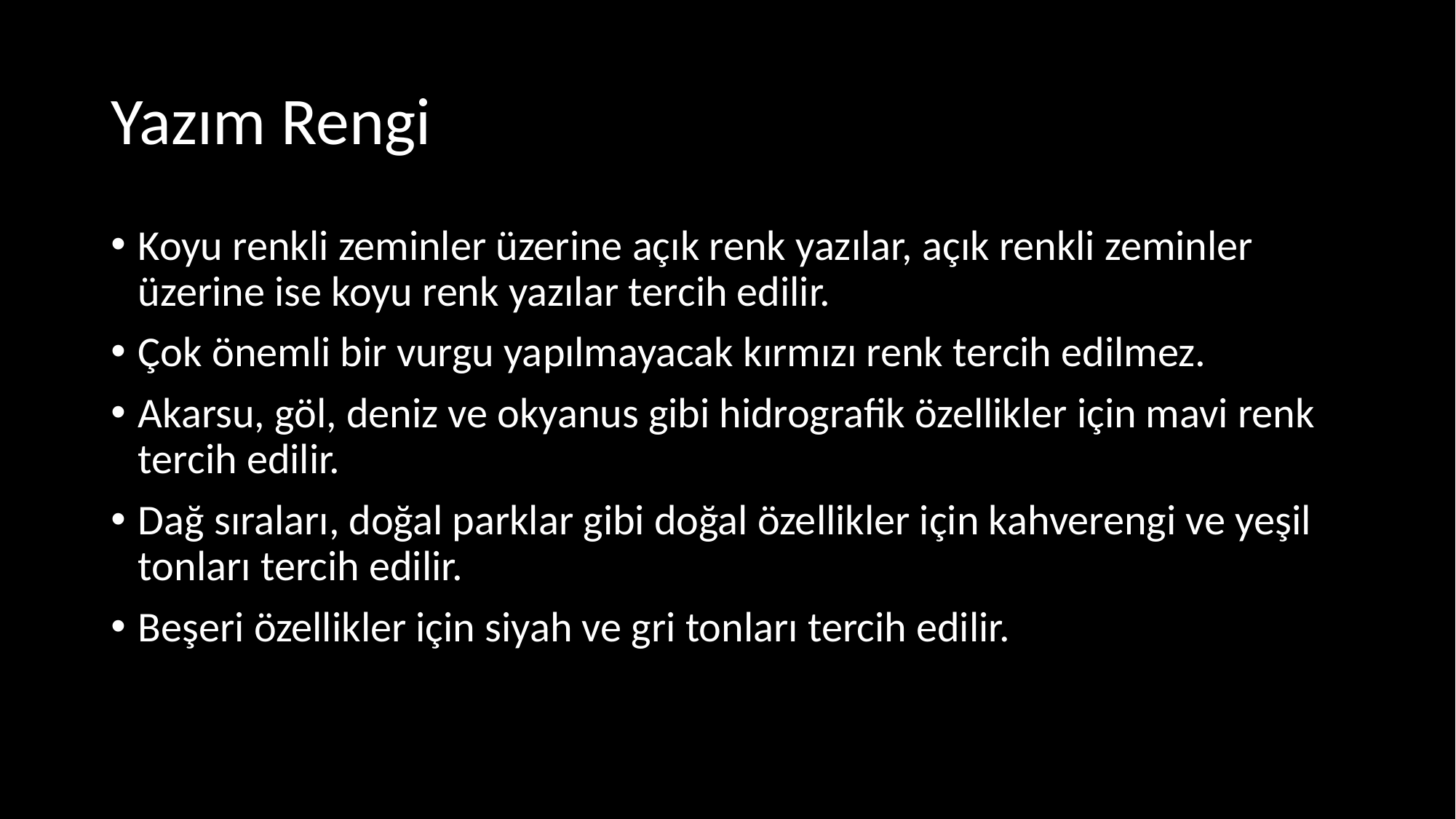

# Yazım Rengi
Koyu renkli zeminler üzerine açık renk yazılar, açık renkli zeminler üzerine ise koyu renk yazılar tercih edilir.
Çok önemli bir vurgu yapılmayacak kırmızı renk tercih edilmez.
Akarsu, göl, deniz ve okyanus gibi hidrografik özellikler için mavi renk tercih edilir.
Dağ sıraları, doğal parklar gibi doğal özellikler için kahverengi ve yeşil tonları tercih edilir.
Beşeri özellikler için siyah ve gri tonları tercih edilir.